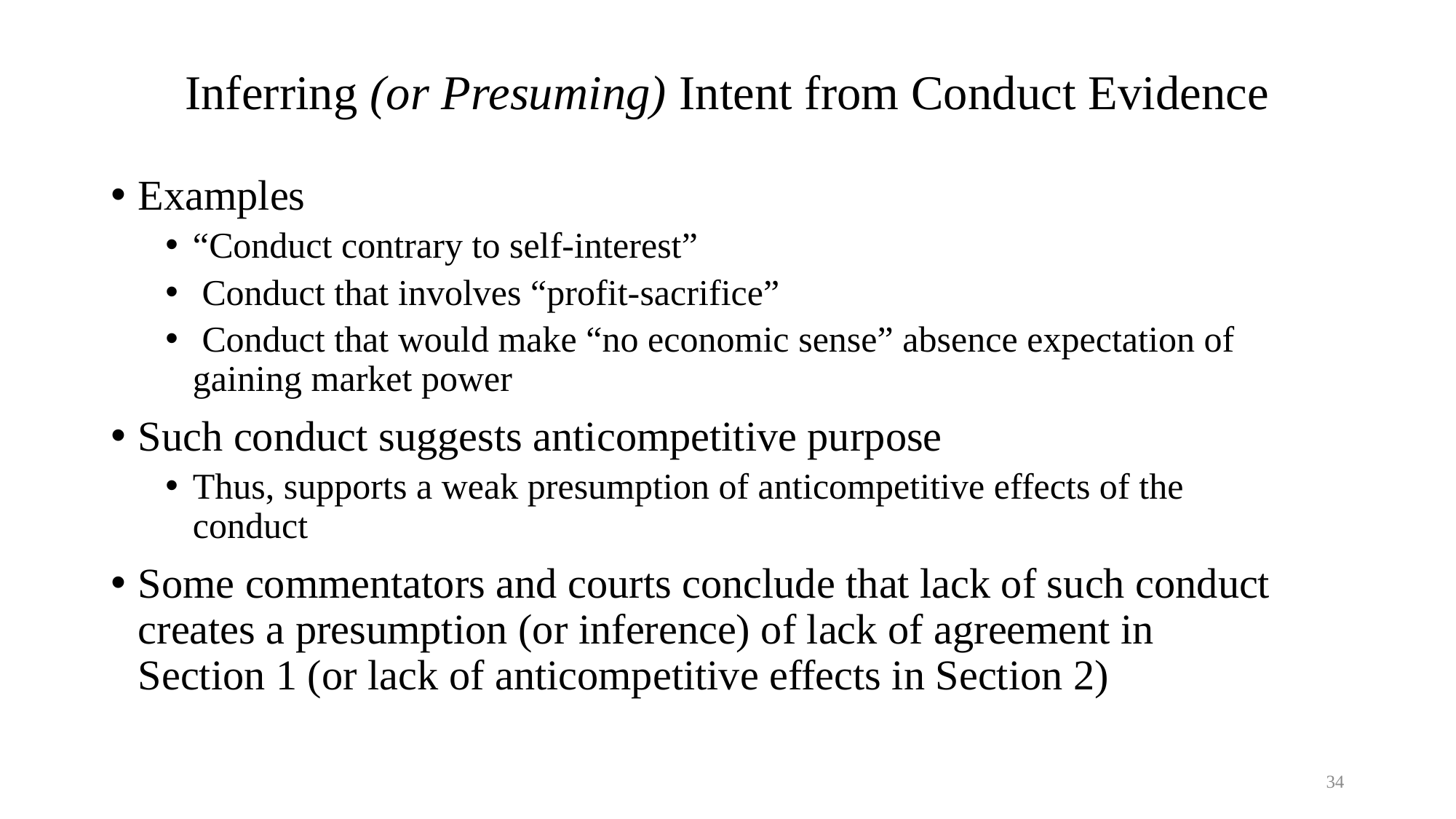

# Inferring (or Presuming) Intent from Conduct Evidence
Examples
“Conduct contrary to self-interest”
 Conduct that involves “profit-sacrifice”
 Conduct that would make “no economic sense” absence expectation of gaining market power
Such conduct suggests anticompetitive purpose
Thus, supports a weak presumption of anticompetitive effects of the conduct
Some commentators and courts conclude that lack of such conduct creates a presumption (or inference) of lack of agreement in Section 1 (or lack of anticompetitive effects in Section 2)
34